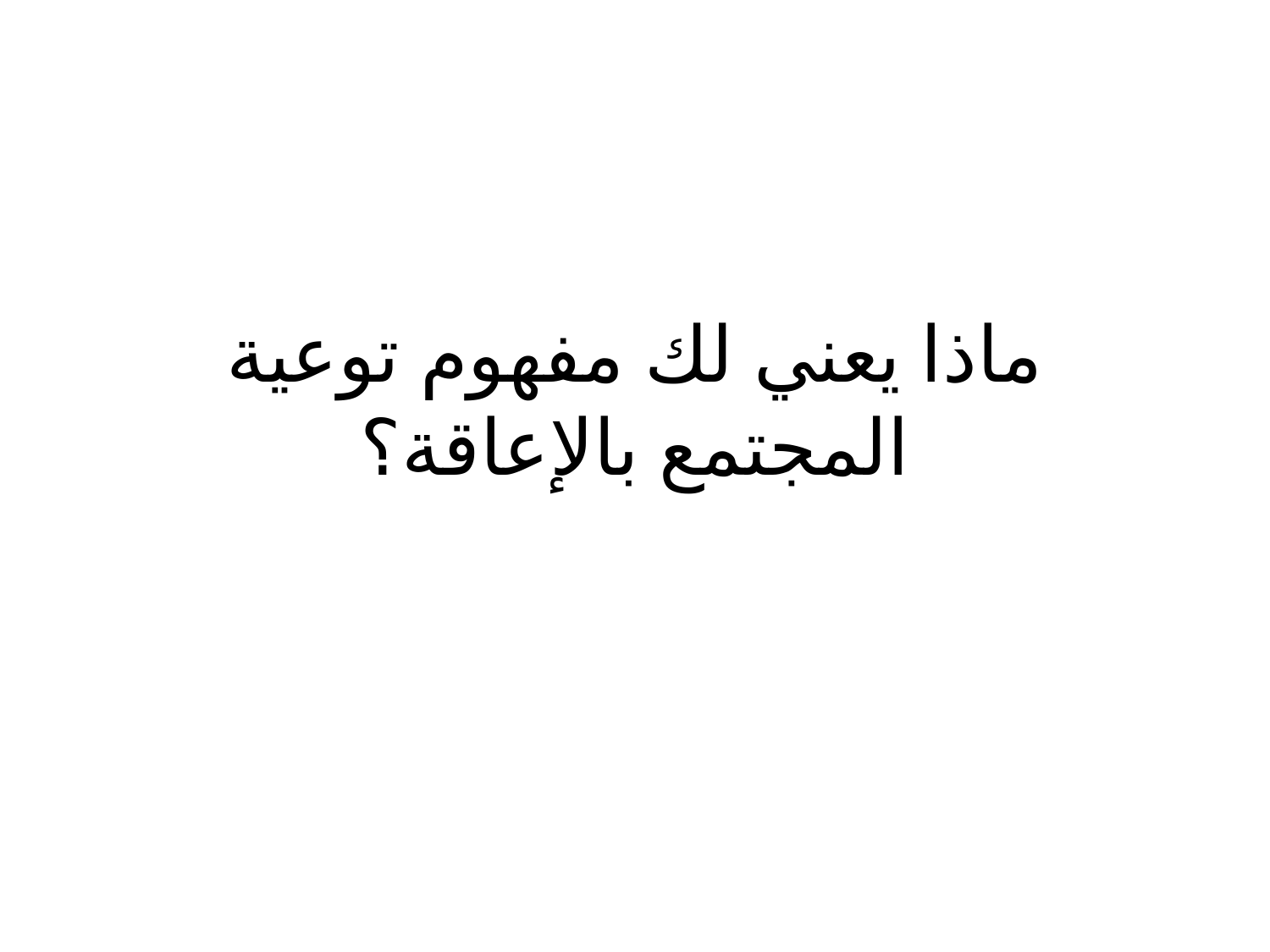

# ماذا يعني لك مفهوم توعية المجتمع بالإعاقة؟